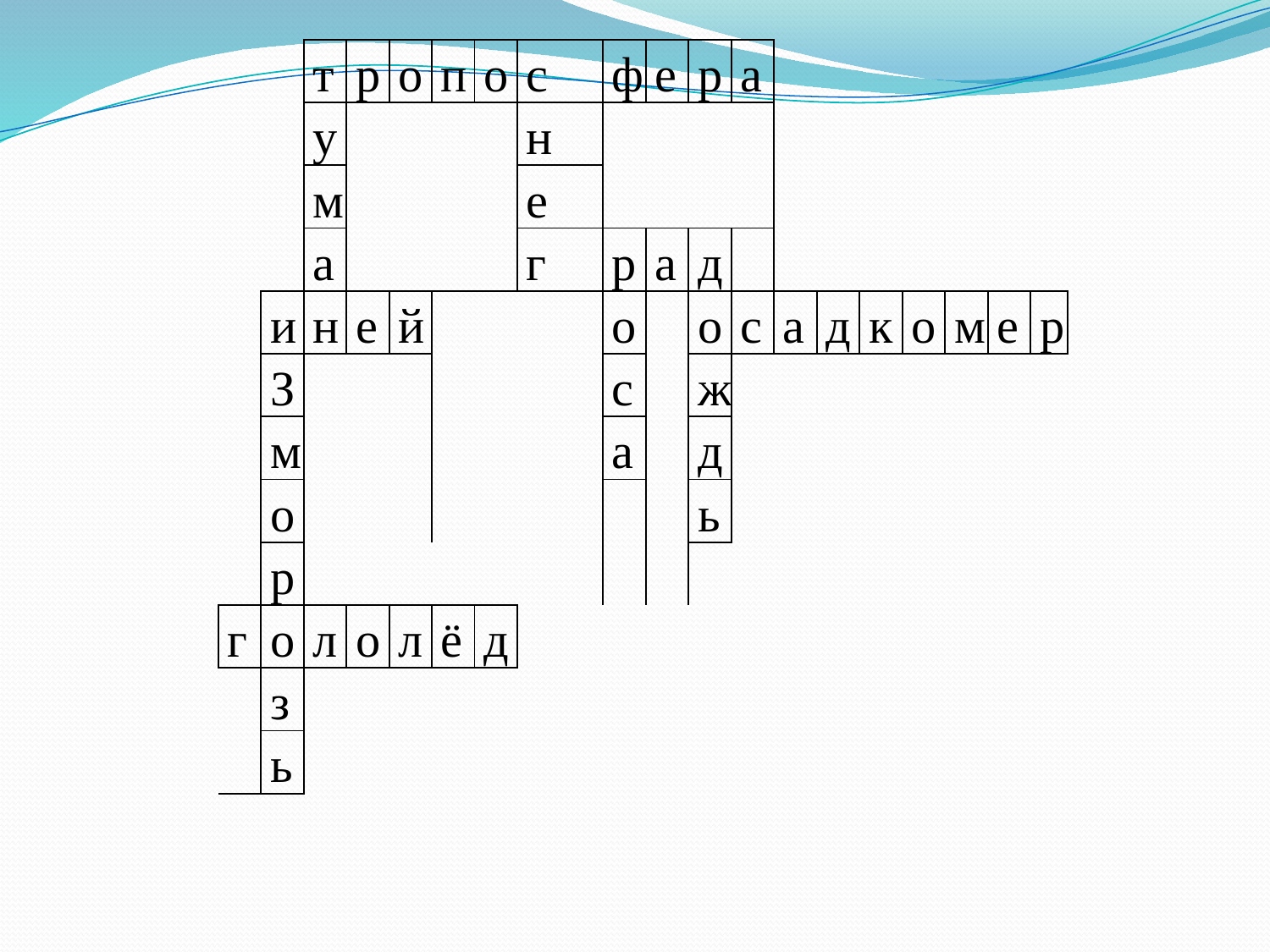

|  |  | т | р | о | п | о | с | ф | е | р | а |  |  |  |  |  |  |  |
| --- | --- | --- | --- | --- | --- | --- | --- | --- | --- | --- | --- | --- | --- | --- | --- | --- | --- | --- |
|  |  | у |  |  |  |  | н |  |  |  |  |  |  |  |  |  |  |  |
|  |  | м |  |  |  |  | е |  |  |  |  |  |  |  |  |  |  |  |
|  |  | а |  |  |  |  | г | р | а | д |  |  |  |  |  |  |  |  |
|  | и | н | е | й |  |  |  | о |  | о | с | а | д | к | о | м | е | р |
|  | З |  |  |  |  |  |  | с |  | ж |  |  |  |  |  |  |  |  |
|  | м |  |  |  |  |  |  | а |  | д |  |  |  |  |  |  |  |  |
|  | о |  |  |  |  |  |  |  |  | ь |  |  |  |  |  |  |  |  |
|  | р |  |  |  |  |  |  |  |  |  |  |  |  |  |  |  |  |  |
| г | о | л | о | л | ё | д |  |  |  |  |  |  |  |  |  |  |  |  |
|  | з |  |  |  |  |  |  |  |  |  |  |  |  |  |  |  |  |  |
|  | ь |  |  |  |  |  |  |  |  |  |  |  |  |  |  |  |  |  |